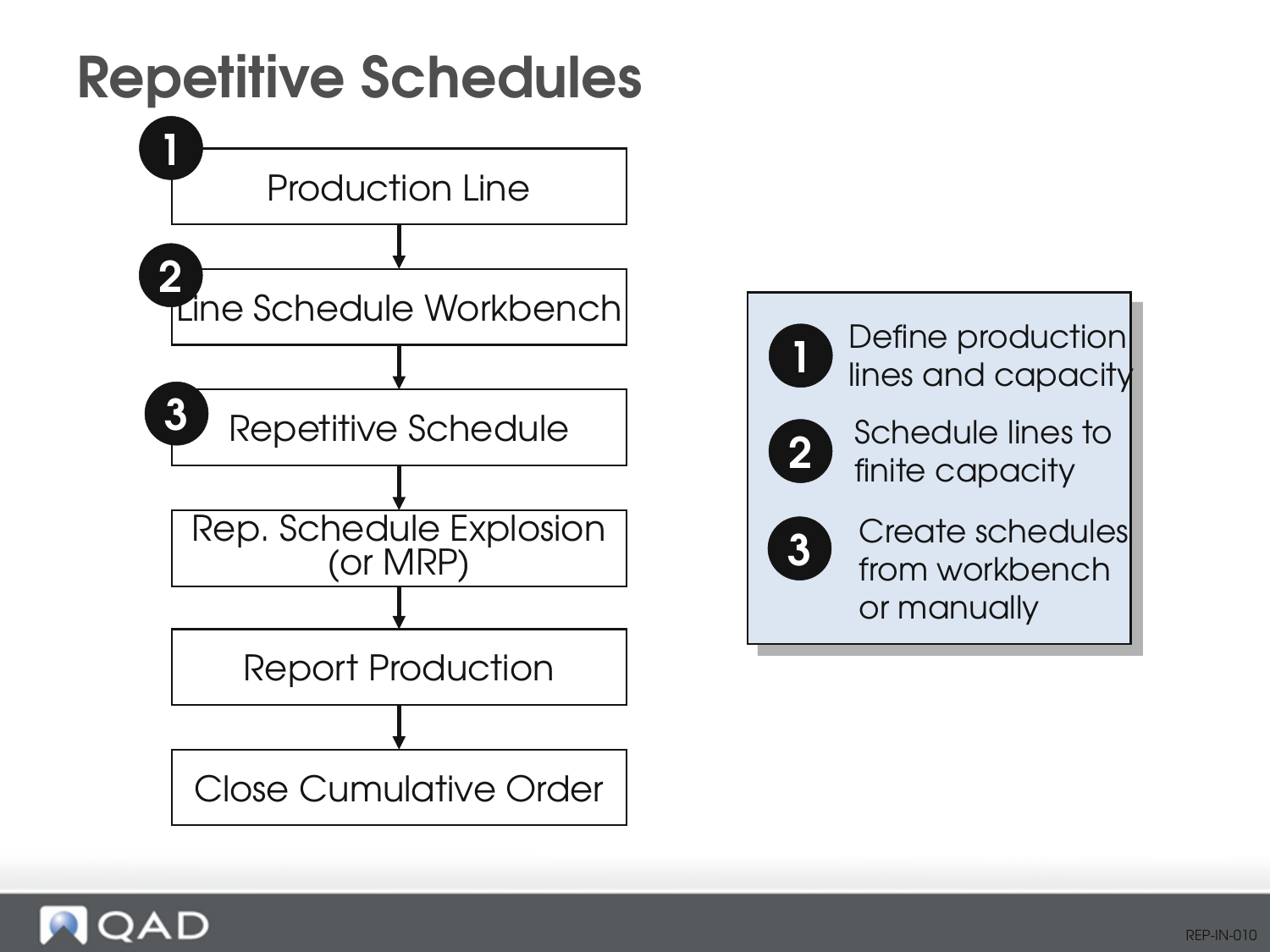

# Repetitive Schedules
1
Production Line
2
Line Schedule Workbench

Define production
lines and capacity
1
Schedule lines to
finite capacity
2
Create schedules
from workbench
or manually
3
3
Repetitive Schedule
Rep. Schedule Explosion
(or MRP)
Report Production
Close Cumulative Order
REP-IN-010